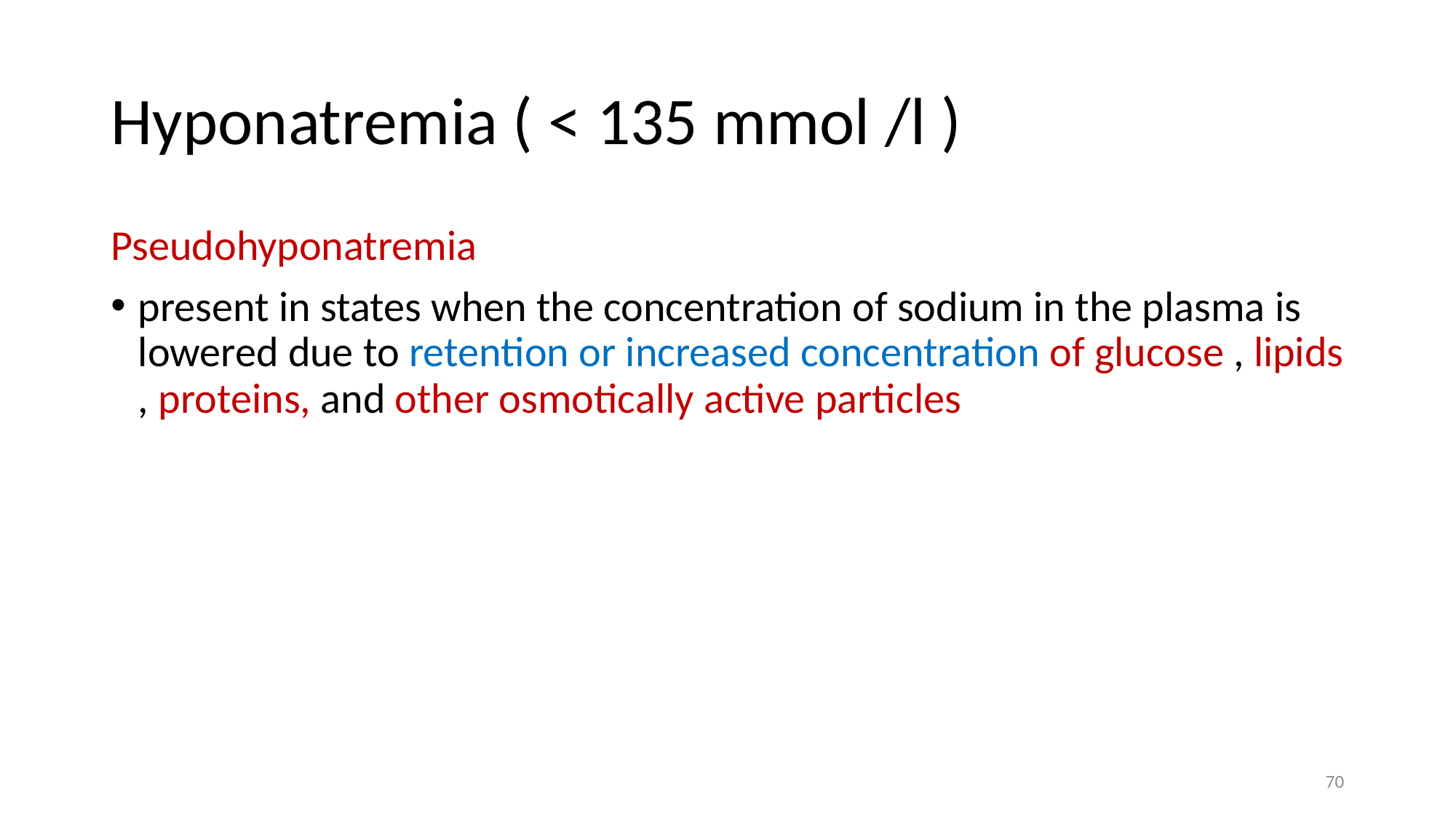

# Hyponatremia ( < 135 mmol /l )
Pseudohyponatremia
present in states when the concentration of sodium in the plasma is lowered due to retention or increased concentration of glucose , lipids , proteins, and other osmotically active particles

70